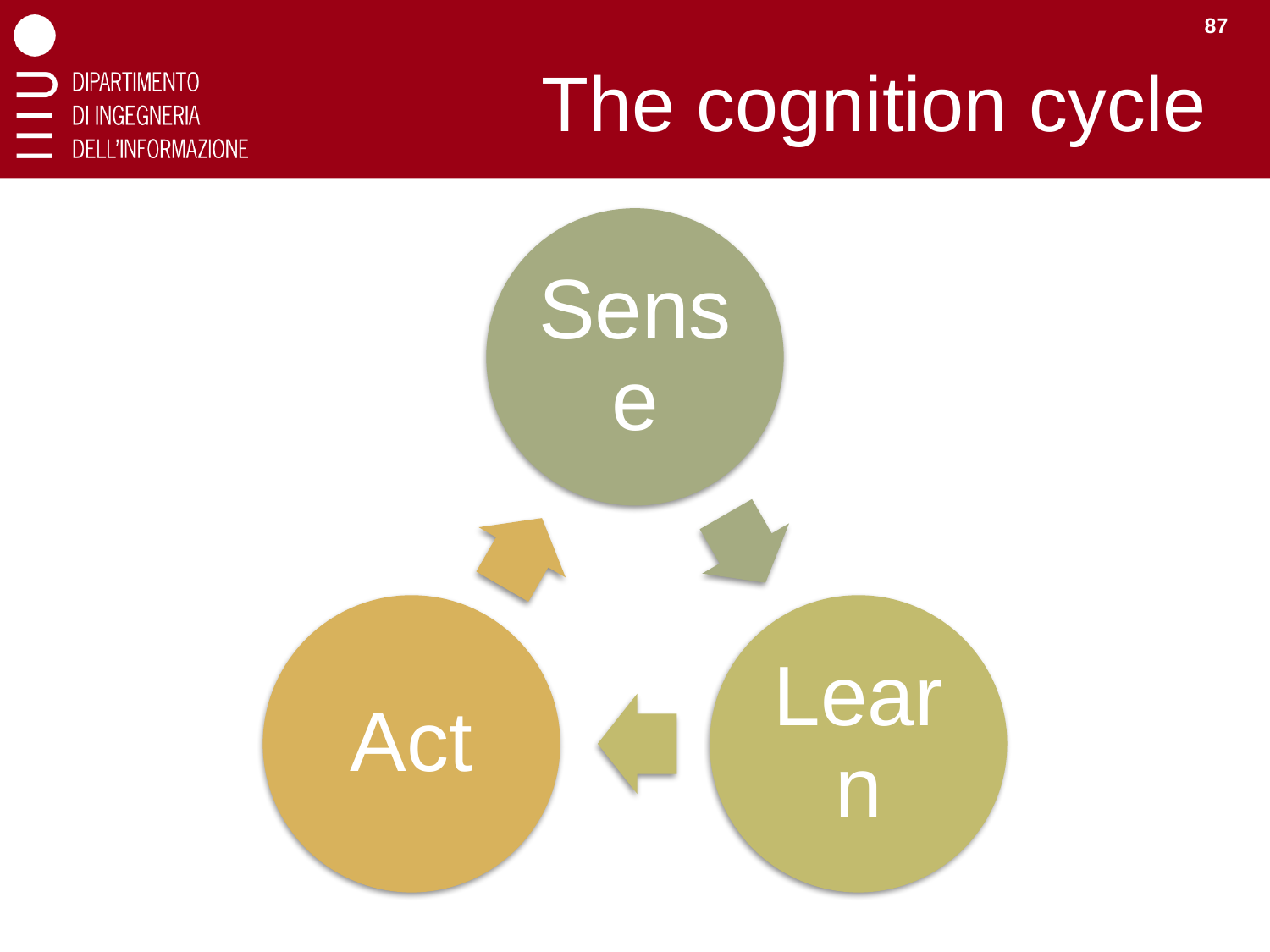

87
# The cognition cycle
Sense

Learn

Act